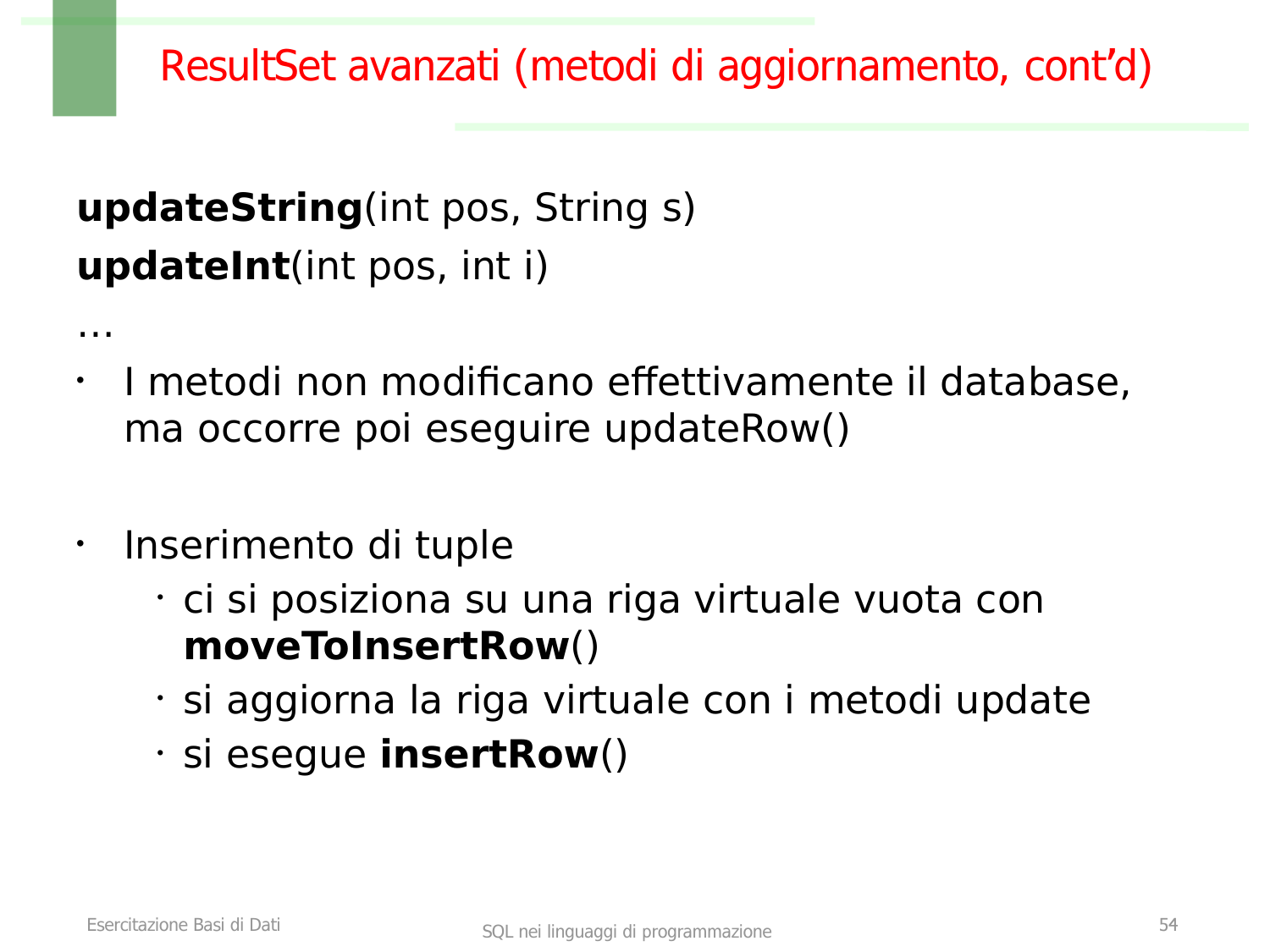

# ResultSet avanzati (metodi di aggiornamento, cont’d)
updateString(int pos, String s)
updateInt(int pos, int i)
…
I metodi non modificano effettivamente il database, ma occorre poi eseguire updateRow()

Inserimento di tuple
ci si posiziona su una riga virtuale vuota con moveToInsertRow()
si aggiorna la riga virtuale con i metodi update
si esegue insertRow()

SQL nei linguaggi di programmazione